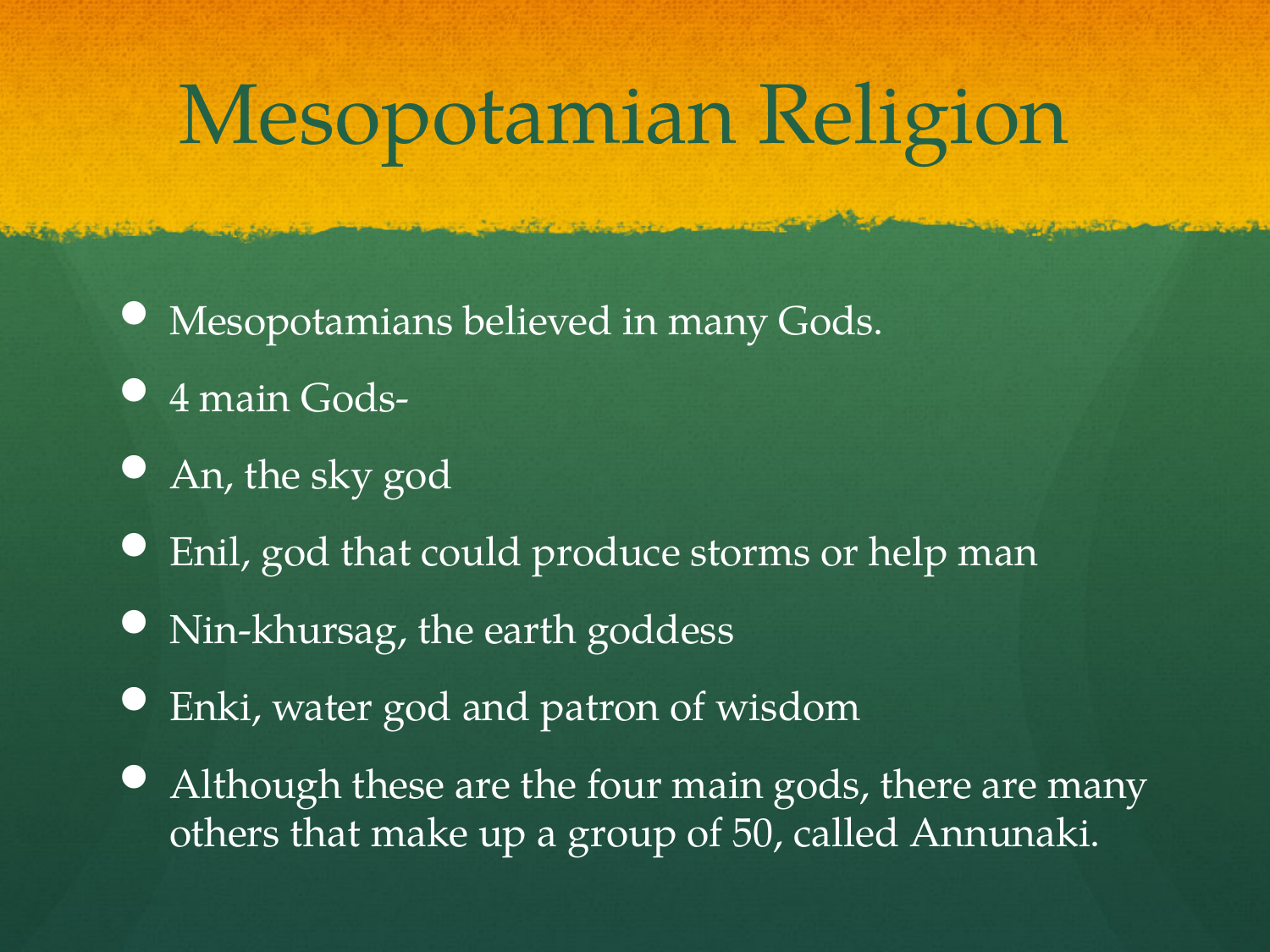

# Mesopotamian Religion
Mesopotamians believed in many Gods.
4 main Gods-
An, the sky god
Enil, god that could produce storms or help man
Nin-khursag, the earth goddess
Enki, water god and patron of wisdom
Although these are the four main gods, there are many others that make up a group of 50, called Annunaki.